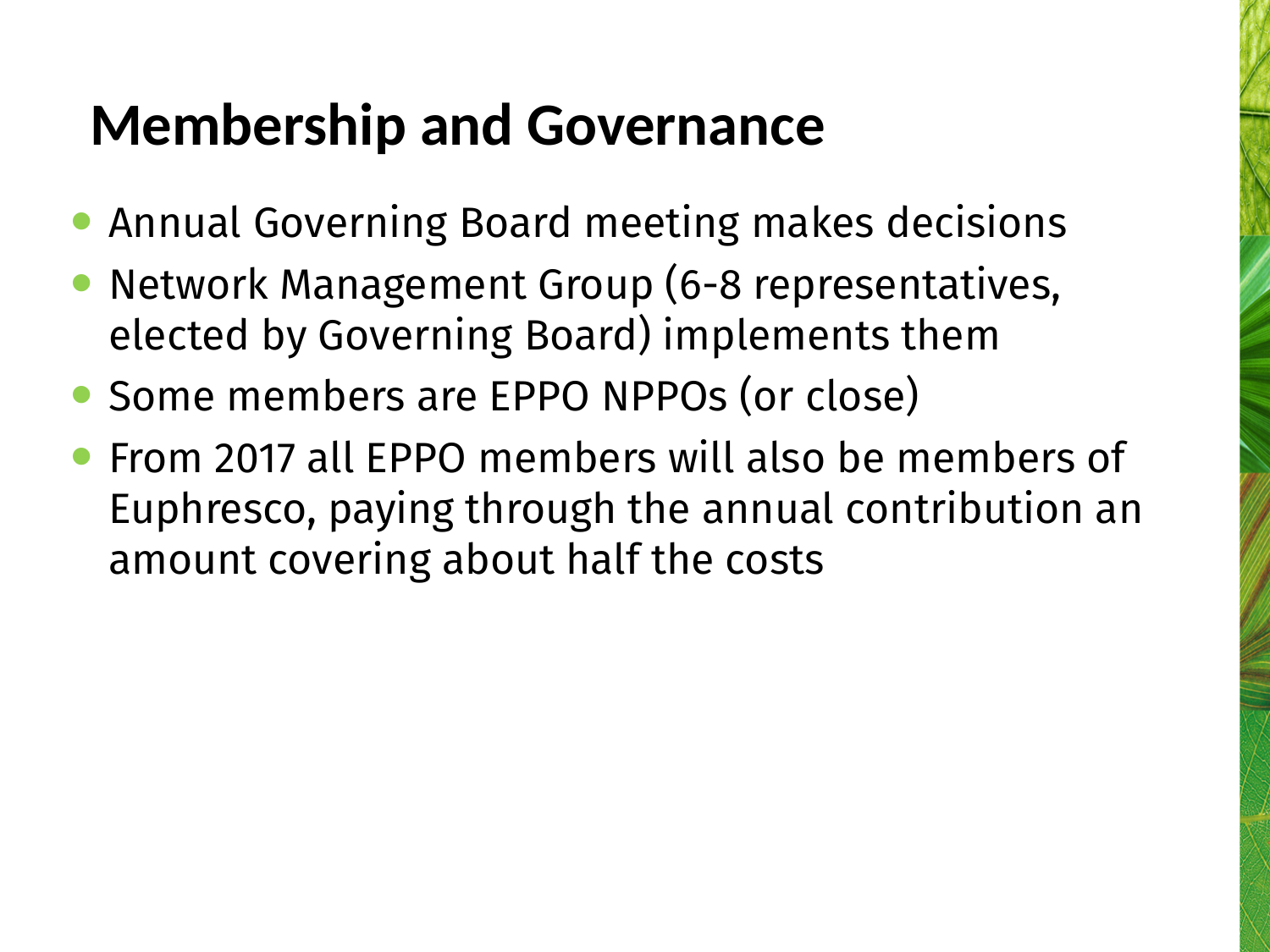

# Membership and Governance
Annual Governing Board meeting makes decisions
Network Management Group (6-8 representatives, elected by Governing Board) implements them
Some members are EPPO NPPOs (or close)
From 2017 all EPPO members will also be members of Euphresco, paying through the annual contribution an amount covering about half the costs